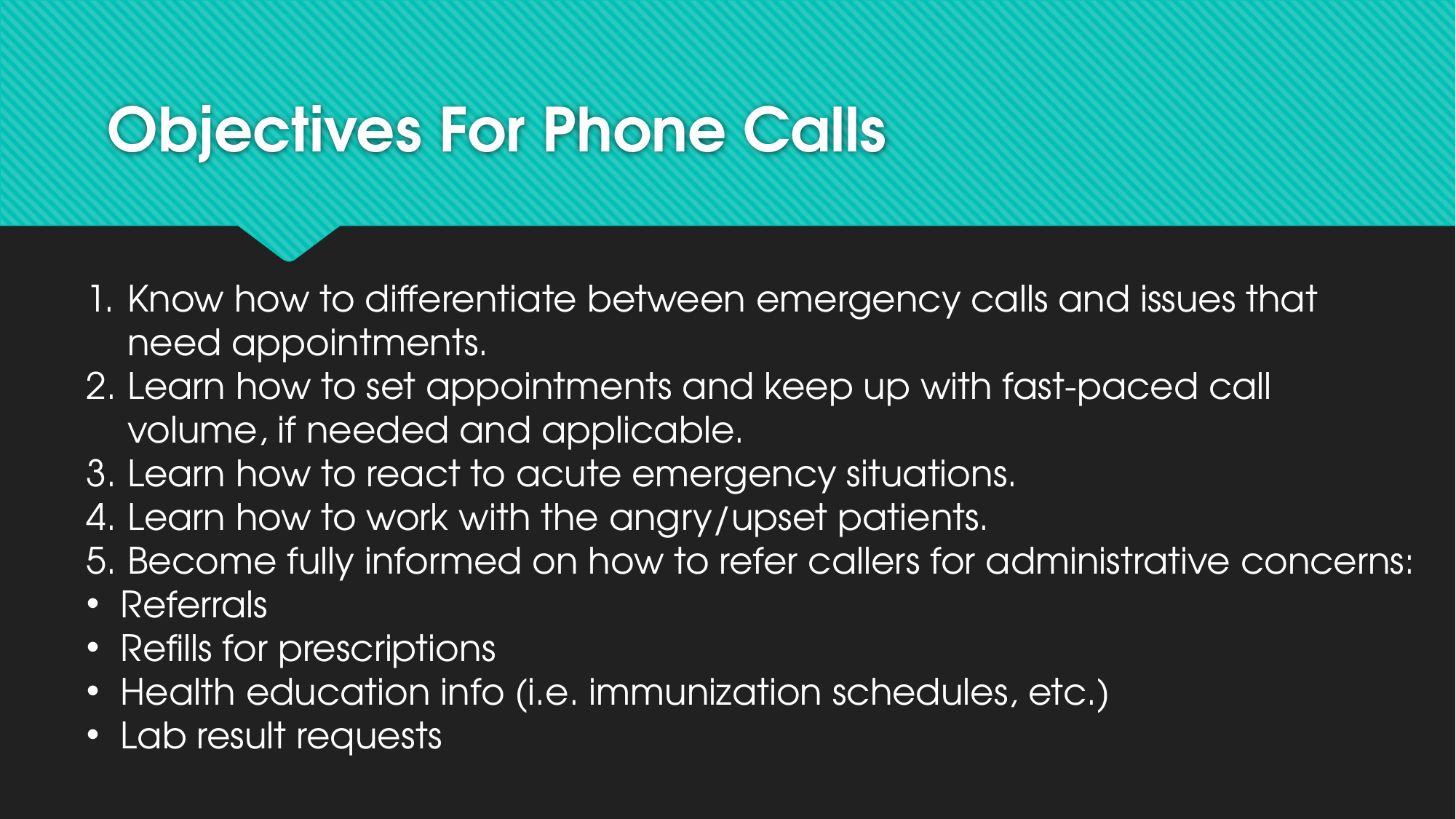

# Objectives For Phone Calls
Know how to differentiate between emergency calls and issues that need appointments.
Learn how to set appointments and keep up with fast-paced call volume, if needed and applicable.
Learn how to react to acute emergency situations.
Learn how to work with the angry/upset patients.
Become fully informed on how to refer callers for administrative concerns:
Referrals
Refills for prescriptions
Health education info (i.e. immunization schedules, etc.)
Lab result requests